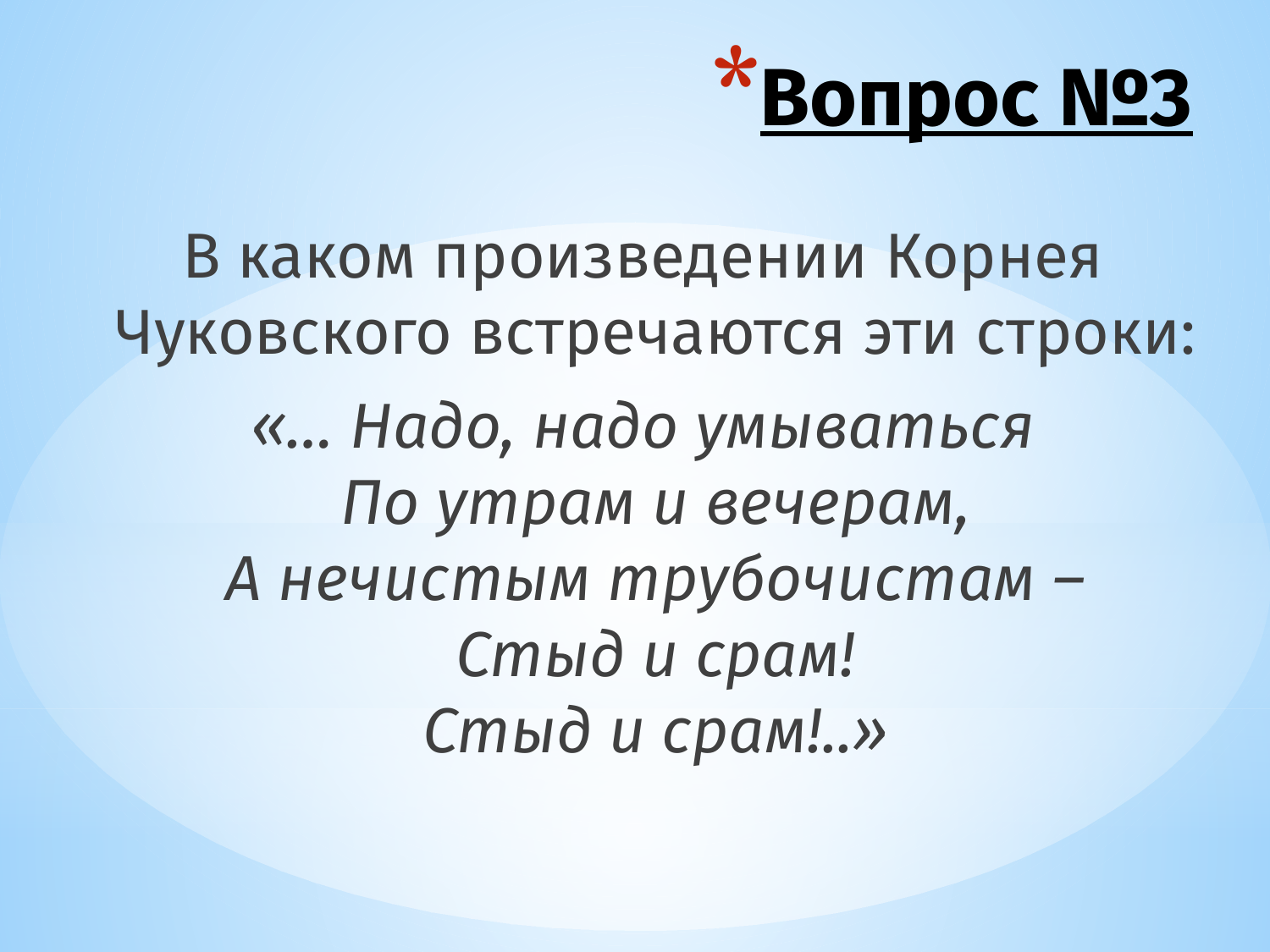

# Вопрос №3
В каком произведении Корнея Чуковского встречаются эти строки:
«… Надо, надо умываться
По утрам и вечерам,
А нечистым трубочистам –
Стыд и срам!
Стыд и срам!..»